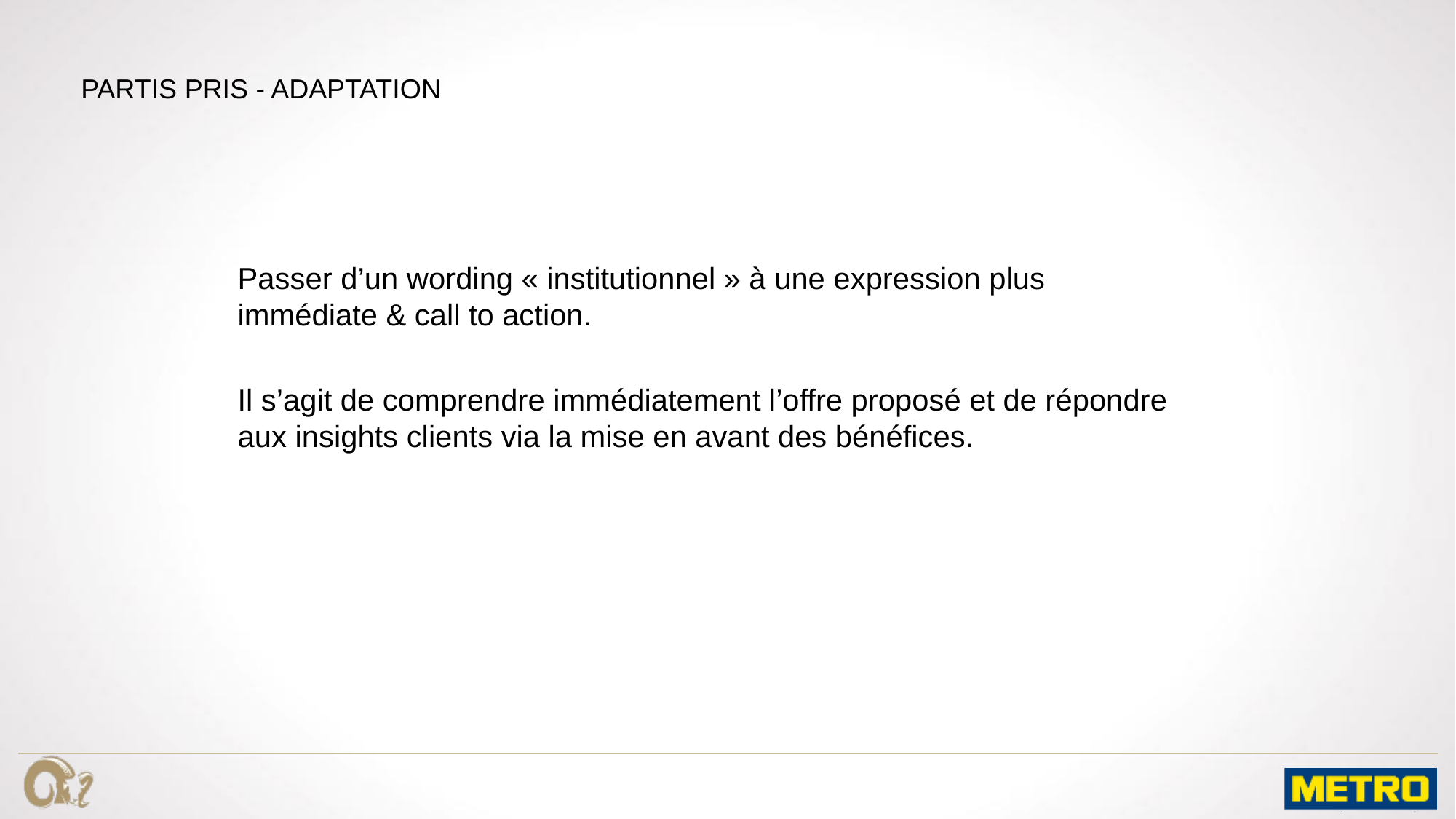

PARTIS PRIS - ADAPTATION
Passer d’un wording « institutionnel » à une expression plus immédiate & call to action.

Il s’agit de comprendre immédiatement l’offre proposé et de répondre aux insights clients via la mise en avant des bénéfices.